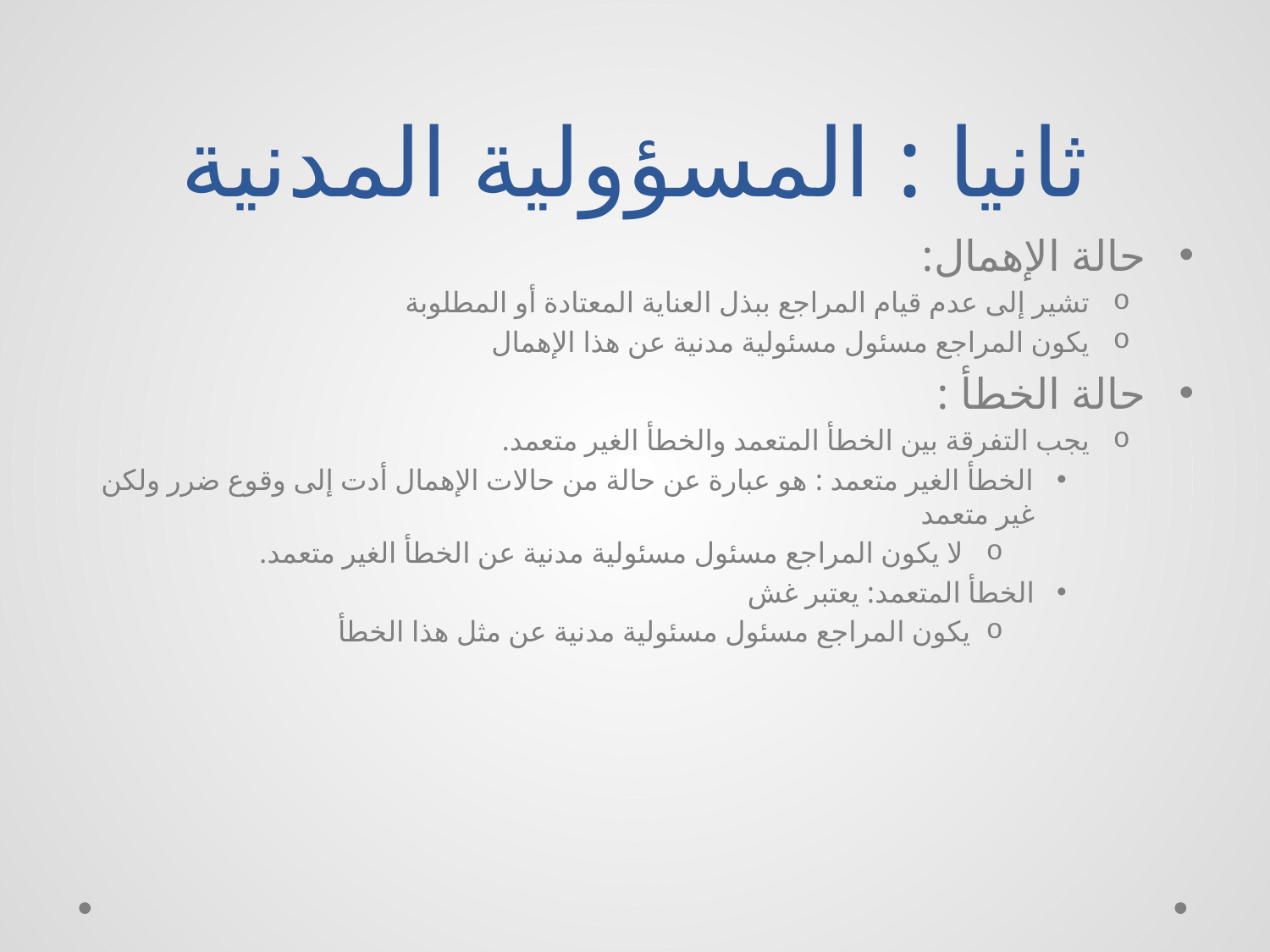

# ثانيا : المسؤولية المدنية
حالة الإهمال:
تشير إلى عدم قيام المراجع ببذل العناية المعتادة أو المطلوبة
يكون المراجع مسئول مسئولية مدنية عن هذا الإهمال
حالة الخطأ :
يجب التفرقة بين الخطأ المتعمد والخطأ الغير متعمد.
الخطأ الغير متعمد : هو عبارة عن حالة من حالات الإهمال أدت إلى وقوع ضرر ولكن غير متعمد
 لا يكون المراجع مسئول مسئولية مدنية عن الخطأ الغير متعمد.
الخطأ المتعمد: يعتبر غش
يكون المراجع مسئول مسئولية مدنية عن مثل هذا الخطأ